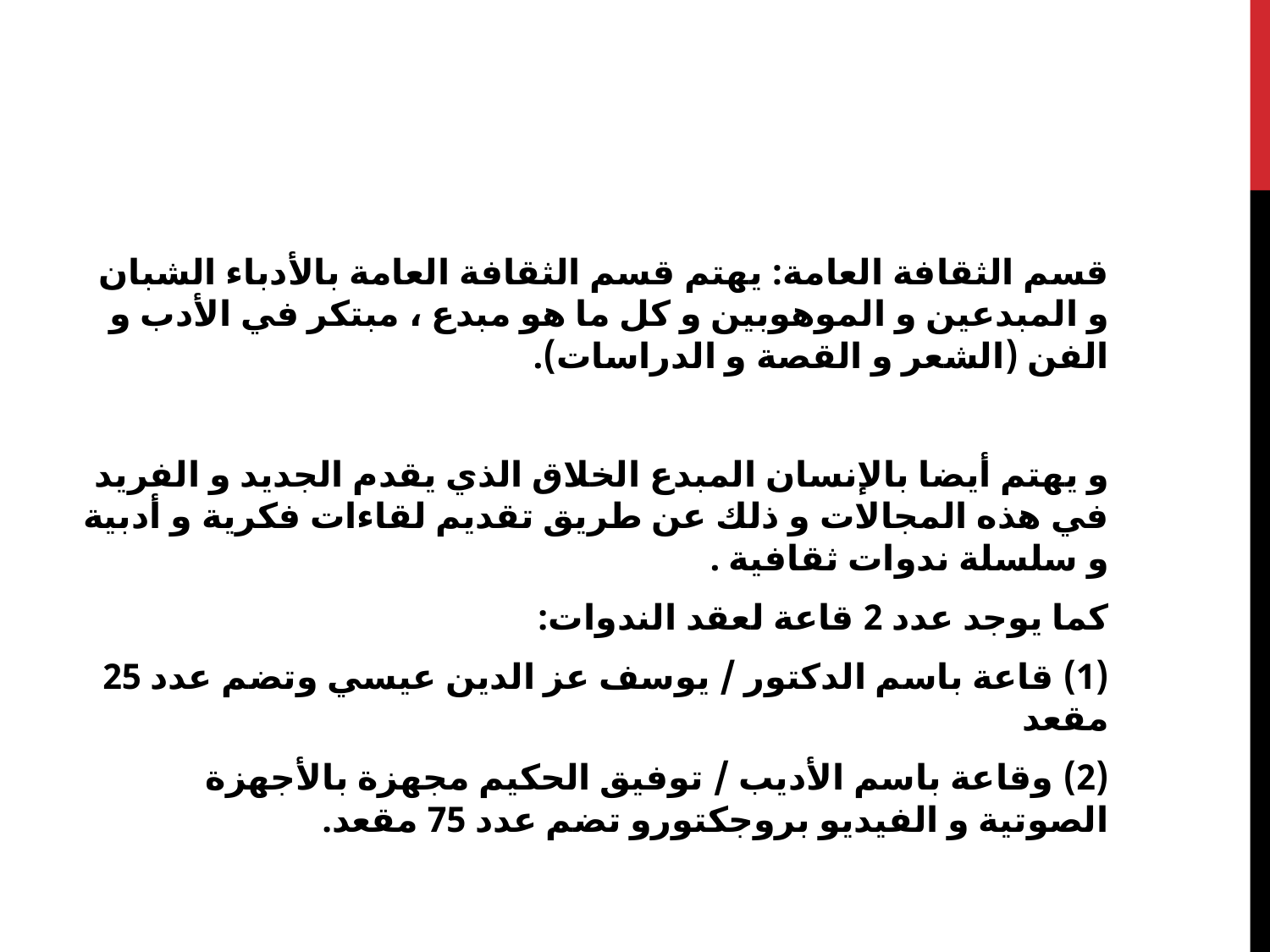

#
قسم الثقافة العامة: يهتم قسم الثقافة العامة بالأدباء الشبان و المبدعين و الموهوبين و كل ما هو مبدع ، مبتكر في الأدب و الفن (الشعر و القصة و الدراسات).

و يهتم أيضا بالإنسان المبدع الخلاق الذي يقدم الجديد و الفريد في هذه المجالات و ذلك عن طريق تقديم لقاءات فكرية و أدبية و سلسلة ندوات ثقافية .
كما يوجد عدد 2 قاعة لعقد الندوات:
(1) قاعة باسم الدكتور / يوسف عز الدين عيسي وتضم عدد 25 مقعد
(2) وقاعة باسم الأديب / توفيق الحكيم مجهزة بالأجهزة الصوتية و الفيديو بروجكتورو تضم عدد 75 مقعد.